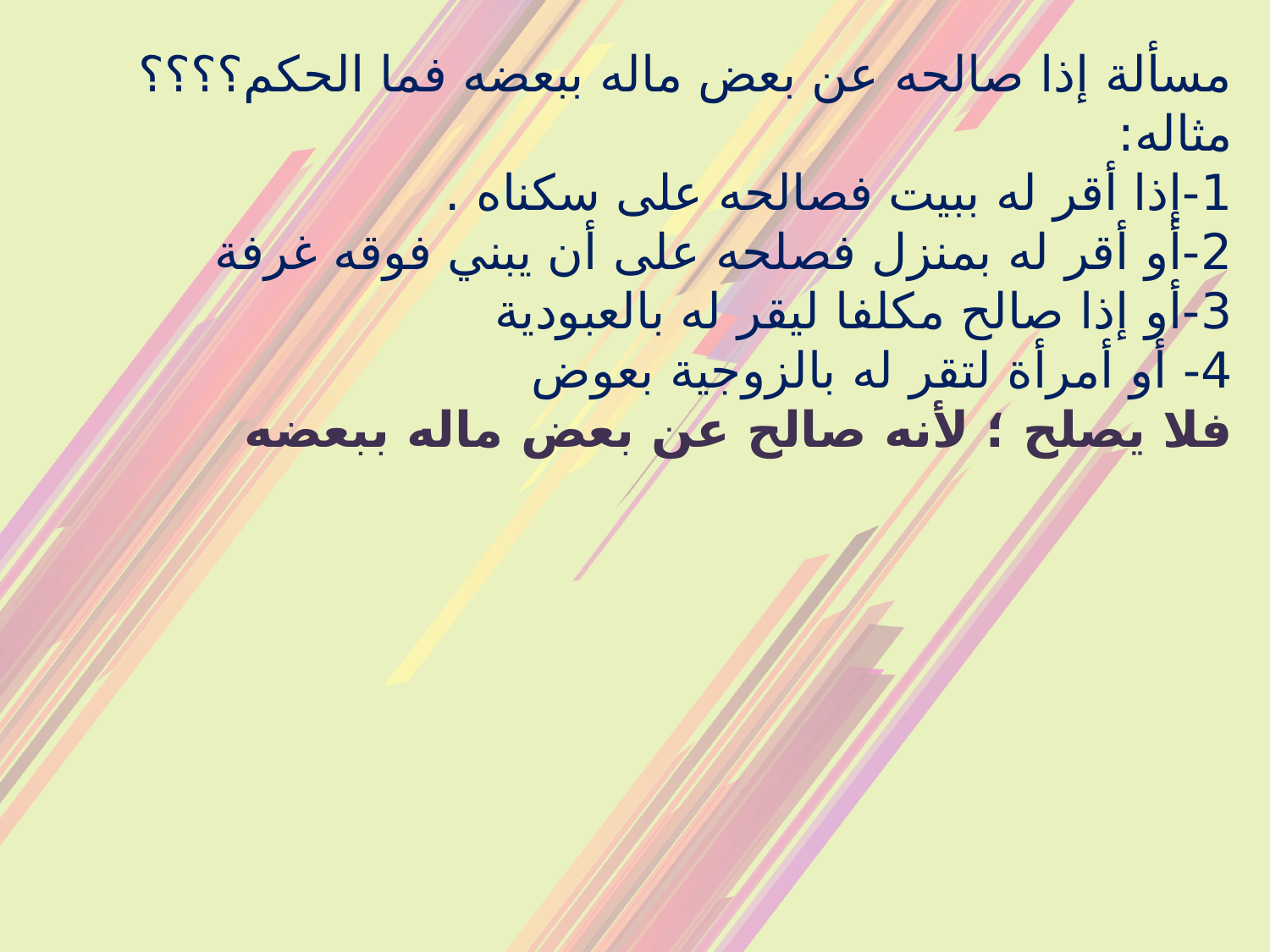

مسألة إذا صالحه عن بعض ماله ببعضه فما الحكم؟؟؟؟
مثاله:
1-إذا أقر له ببيت فصالحه على سكناه .
2-أو أقر له بمنزل فصلحه على أن يبني فوقه غرفة
3-أو إذا صالح مكلفا ليقر له بالعبودية
4- أو أمرأة لتقر له بالزوجية بعوض
فلا يصلح ؛ لأنه صالح عن بعض ماله ببعضه